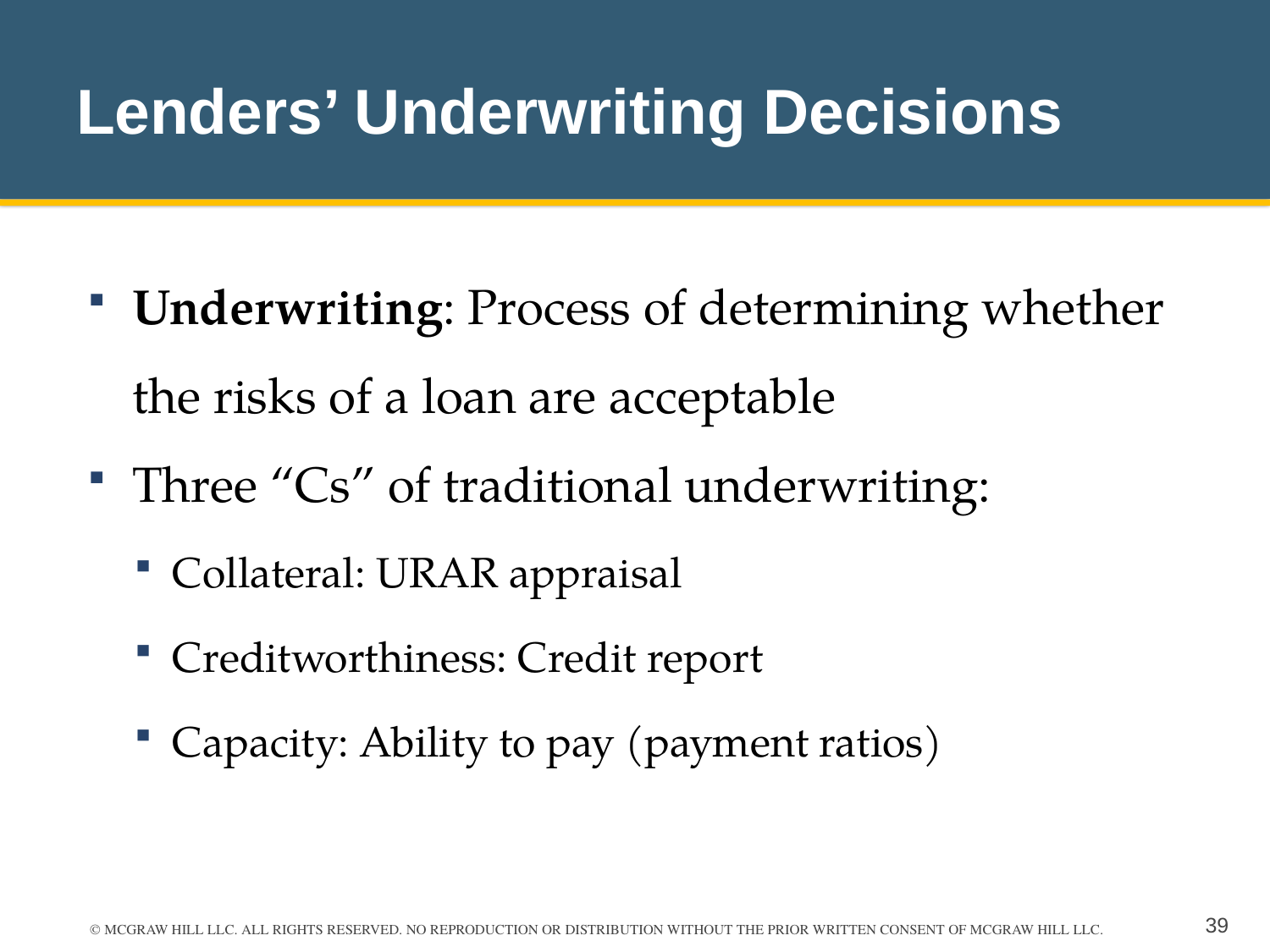

# Lenders’ Underwriting Decisions
Underwriting: Process of determining whether the risks of a loan are acceptable
Three “Cs” of traditional underwriting:
Collateral: URAR appraisal
Creditworthiness: Credit report
Capacity: Ability to pay (payment ratios)
© MCGRAW HILL LLC. ALL RIGHTS RESERVED. NO REPRODUCTION OR DISTRIBUTION WITHOUT THE PRIOR WRITTEN CONSENT OF MCGRAW HILL LLC.
39